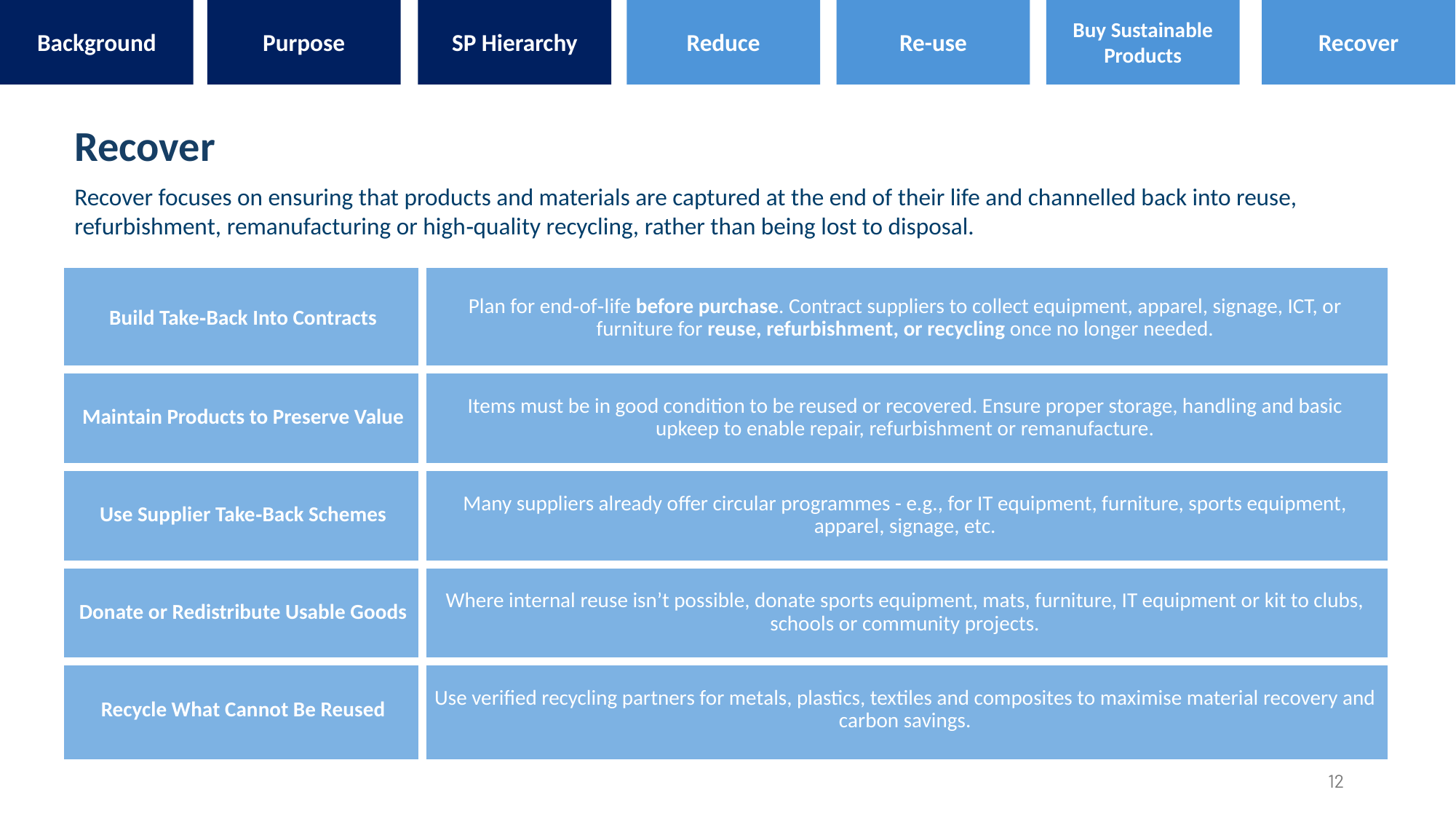

Background
Purpose
SP Hierarchy
Reduce
Re-use
Buy Sustainable Products
Recover
Recover
Recover focuses on ensuring that products and materials are captured at the end of their life and channelled back into reuse, refurbishment, remanufacturing or high‑quality recycling, rather than being lost to disposal.
| Build Take‑Back Into Contracts | Plan for end‑of‑life before purchase. Contract suppliers to collect equipment, apparel, signage, ICT, or furniture for reuse, refurbishment, or recycling once no longer needed. |
| --- | --- |
| Maintain Products to Preserve Value | Items must be in good condition to be reused or recovered. Ensure proper storage, handling and basic upkeep to enable repair, refurbishment or remanufacture. |
| Use Supplier Take‑Back Schemes | Many suppliers already offer circular programmes - e.g., for IT equipment, furniture, sports equipment, apparel, signage, etc. |
| Donate or Redistribute Usable Goods | Where internal reuse isn’t possible, donate sports equipment, mats, furniture, IT equipment or kit to clubs, schools or community projects. |
| Recycle What Cannot Be Reused | Use verified recycling partners for metals, plastics, textiles and composites to maximise material recovery and carbon savings. |
12